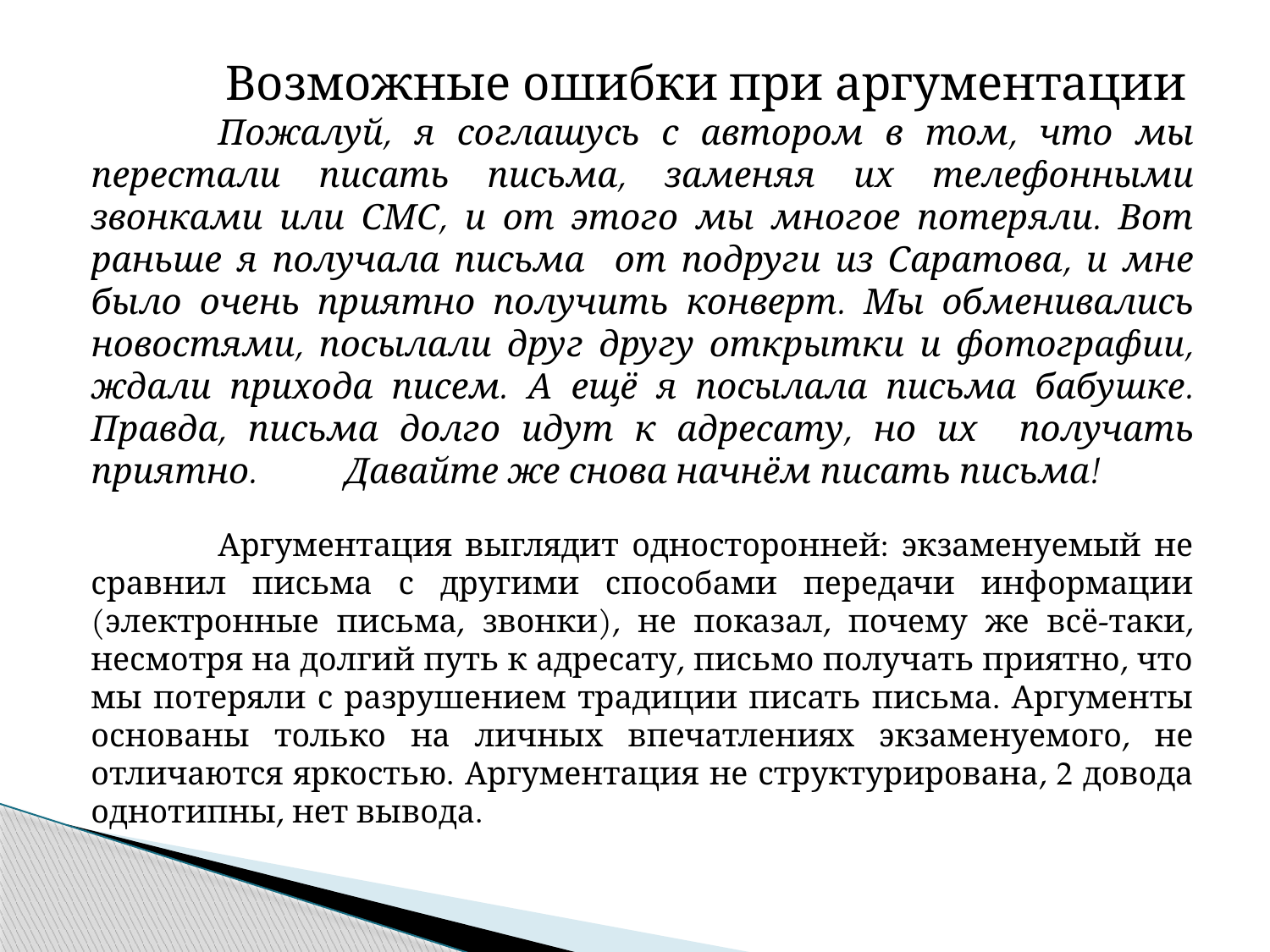

#
	Возможные ошибки при аргументации
	Пожалуй, я соглашусь с автором в том, что мы перестали писать письма, заменяя их телефонными звонками или СМС, и от этого мы многое потеряли. Вот раньше я получала письма  от подруги из Саратова, и мне было очень приятно получить конверт. Мы обменивались новостями, посылали друг другу открытки и фотографии, ждали прихода писем. А ещё я посылала письма бабушке. Правда, письма долго идут к адресату, но их  получать приятно.	Давайте же снова начнём писать письма!

	Аргументация выглядит односторонней: экзаменуемый не сравнил письма с другими способами передачи информации (электронные письма, звонки), не показал, почему же всё-таки, несмотря на долгий путь к адресату, письмо получать приятно, что мы потеряли с разрушением традиции писать письма. Аргументы основаны только на личных впечатлениях экзаменуемого, не отличаются яркостью. Аргументация не структурирована, 2 довода однотипны, нет вывода.